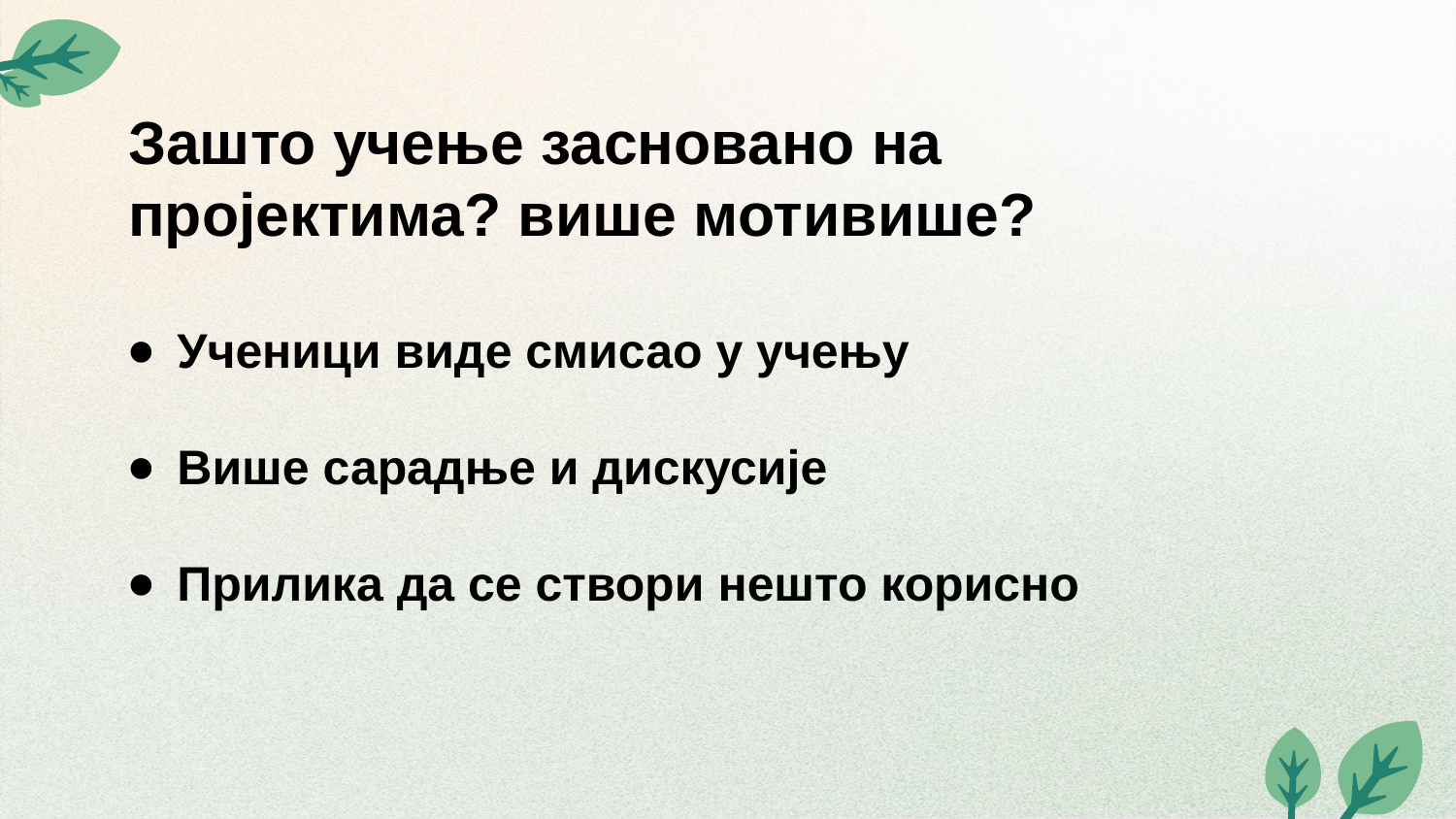

# Зашто учење засновано на пројектима? више мотивише?
Ученици виде смисао у учењу

Више сарадње и дискусије

Прилика да се створи нешто корисно